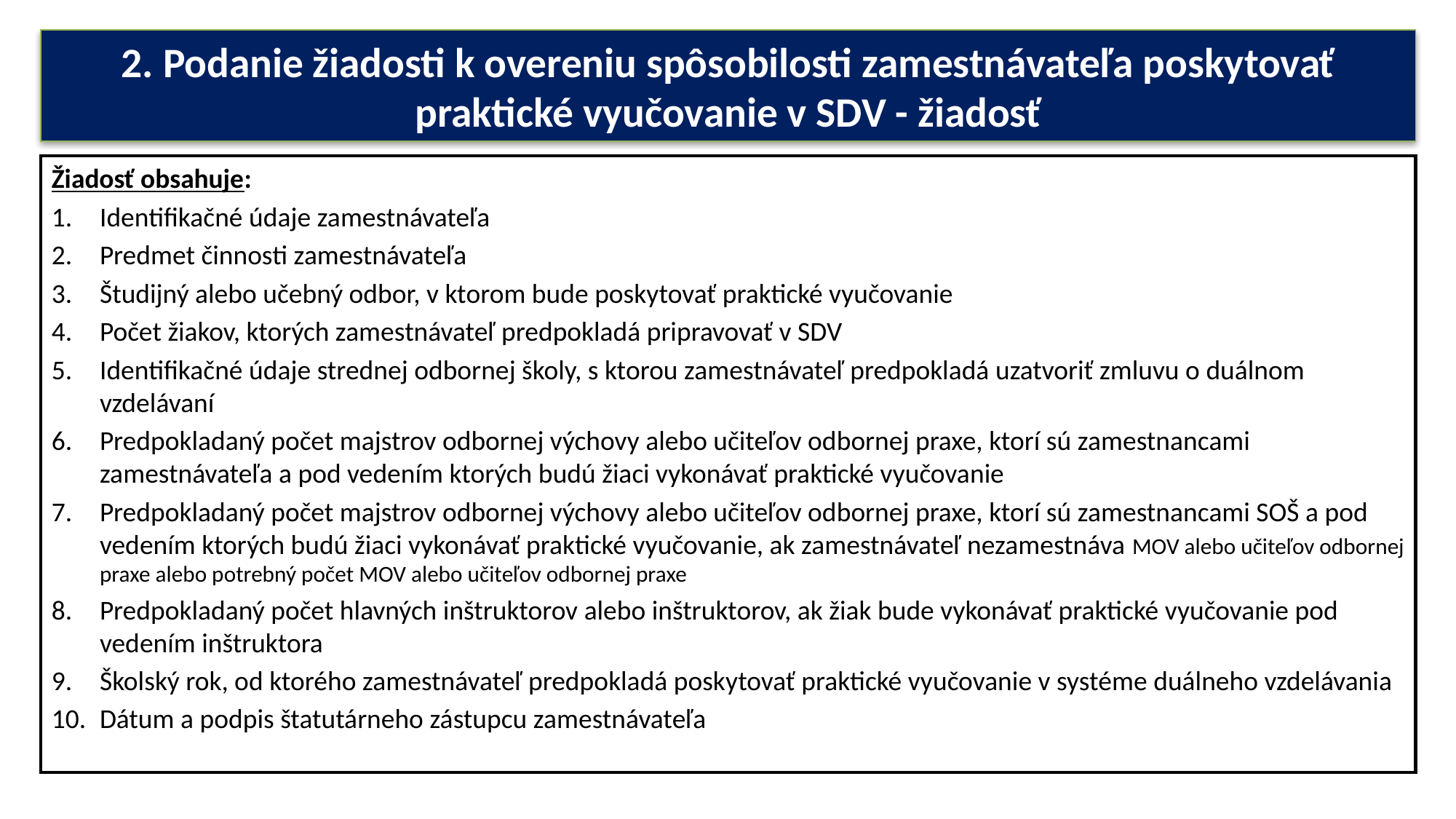

# 2. Podanie žiadosti k overeniu spôsobilosti zamestnávateľa poskytovať praktické vyučovanie v SDV - žiadosť
Žiadosť obsahuje:
Identifikačné údaje zamestnávateľa
Predmet činnosti zamestnávateľa
Študijný alebo učebný odbor, v ktorom bude poskytovať praktické vyučovanie
Počet žiakov, ktorých zamestnávateľ predpokladá pripravovať v SDV
Identifikačné údaje strednej odbornej školy, s ktorou zamestnávateľ predpokladá uzatvoriť zmluvu o duálnom vzdelávaní
Predpokladaný počet majstrov odbornej výchovy alebo učiteľov odbornej praxe, ktorí sú zamestnancami zamestnávateľa a pod vedením ktorých budú žiaci vykonávať praktické vyučovanie
Predpokladaný počet majstrov odbornej výchovy alebo učiteľov odbornej praxe, ktorí sú zamestnancami SOŠ a pod vedením ktorých budú žiaci vykonávať praktické vyučovanie, ak zamestnávateľ nezamestnáva MOV alebo učiteľov odbornej praxe alebo potrebný počet MOV alebo učiteľov odbornej praxe
Predpokladaný počet hlavných inštruktorov alebo inštruktorov, ak žiak bude vykonávať praktické vyučovanie pod vedením inštruktora
Školský rok, od ktorého zamestnávateľ predpokladá poskytovať praktické vyučovanie v systéme duálneho vzdelávania
Dátum a podpis štatutárneho zástupcu zamestnávateľa